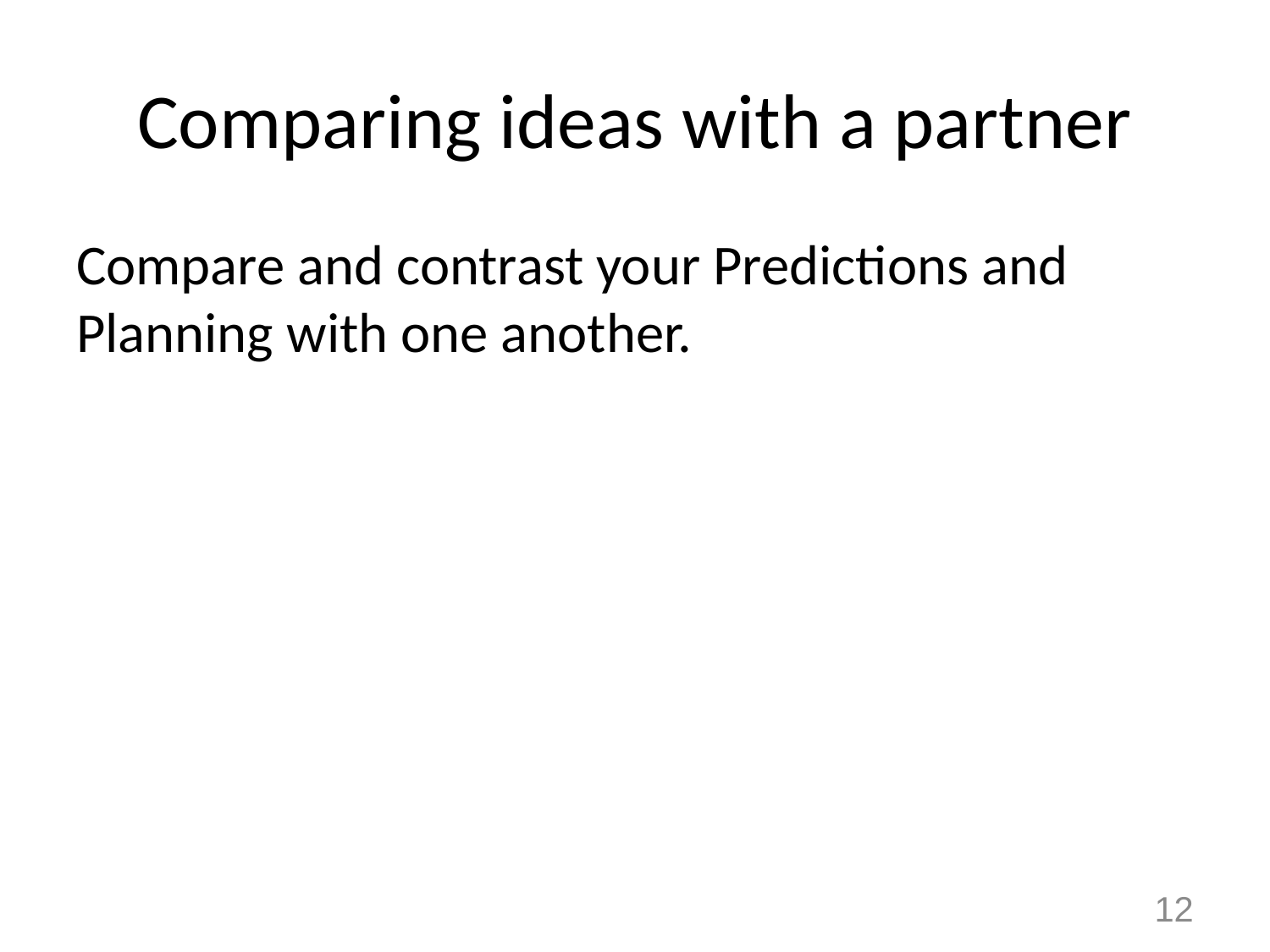

# Comparing ideas with a partner
Compare and contrast your Predictions and Planning with one another.

12